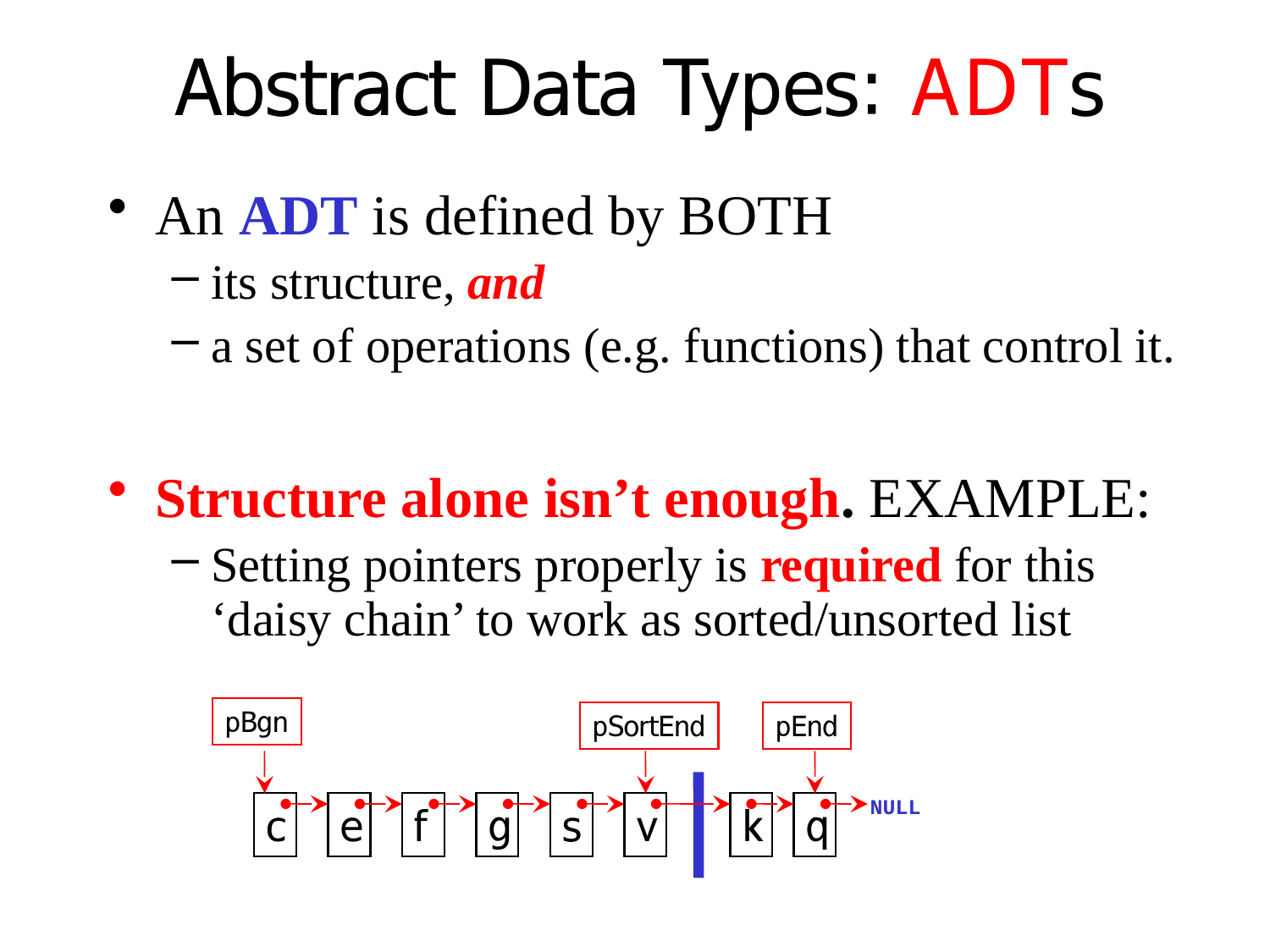

# Abstract Data Types: ADTs
An ADT is defined by BOTH
its structure, and
a set of operations (e.g. functions) that control it.

Structure alone isn’t enough. EXAMPLE:
Setting pointers properly is required for this
‘daisy chain’ to work as sorted/unsorted list
pBgn
pSortEnd
pEnd

NULL
c
e
f
g
s
v
k
q